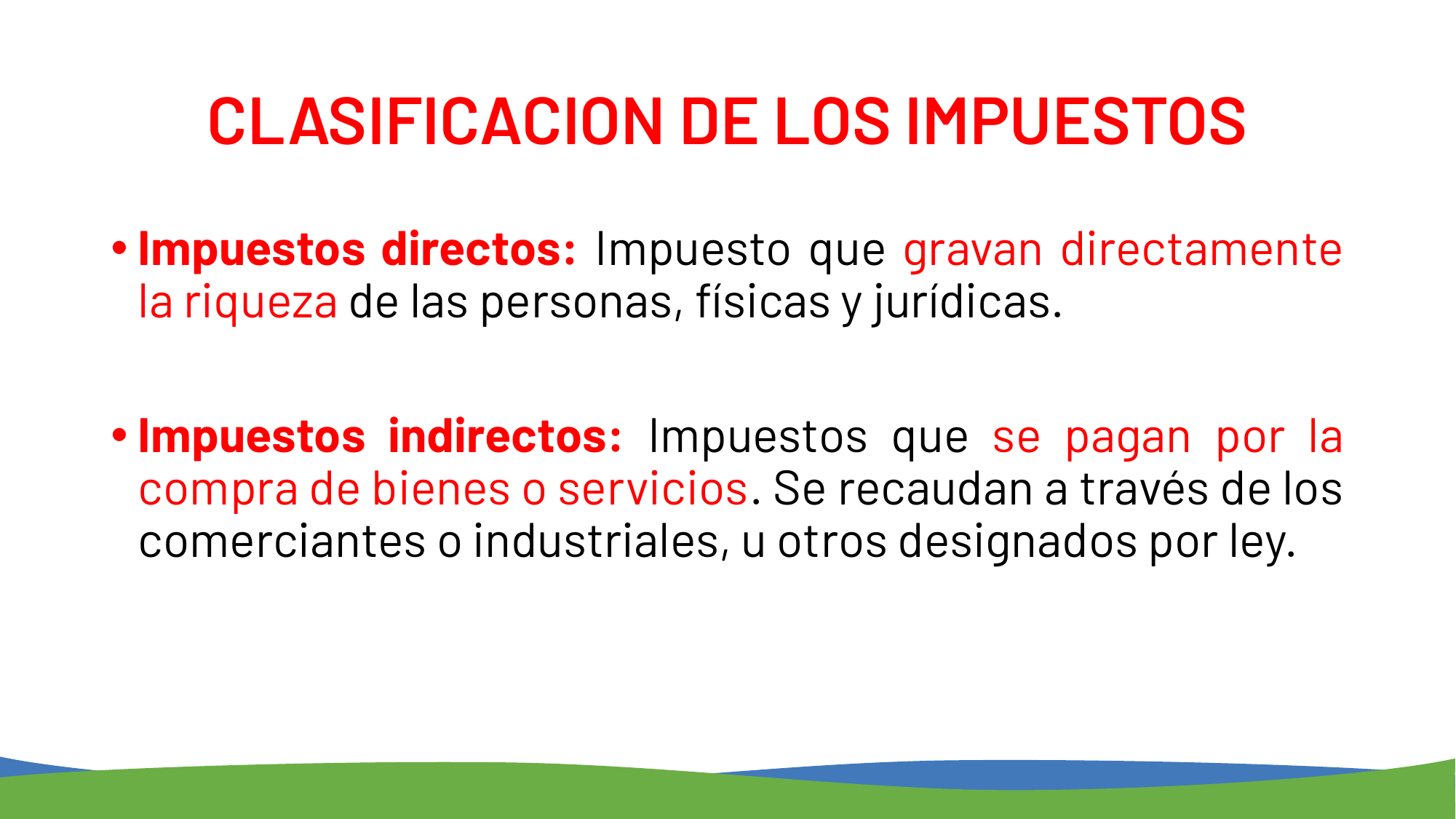

# CLASIFICACION DE LOS IMPUESTOS
Impuestos directos: Impuesto que gravan directamente la riqueza de las personas, físicas y jurídicas.

Impuestos indirectos: Impuestos que se pagan por la compra de bienes o servicios. Se recaudan a través de los comerciantes o industriales, u otros designados por ley.